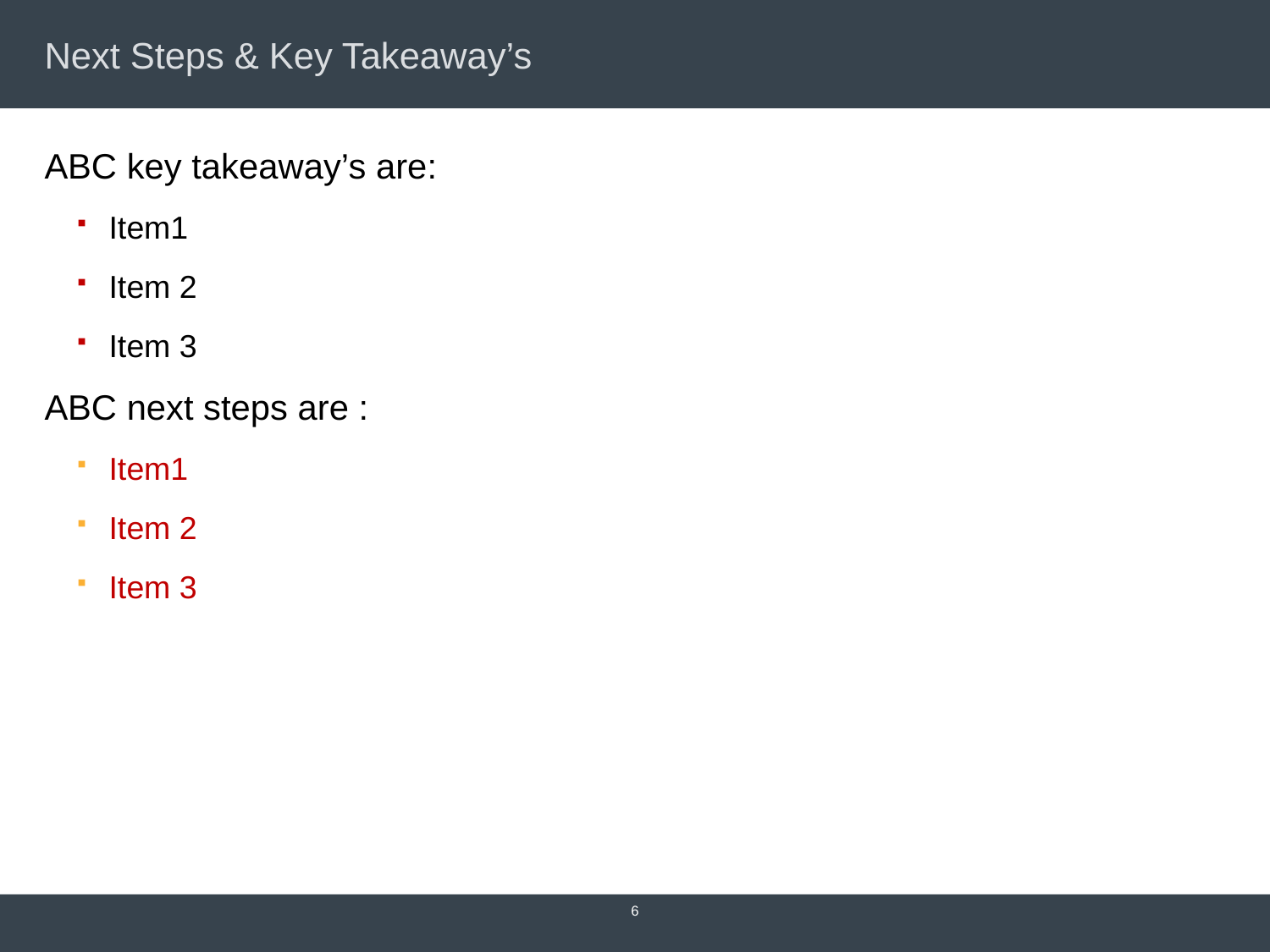

# Next Steps & Key Takeaway’s
ABC key takeaway’s are:
Item1
Item 2
Item 3
ABC next steps are :
Item1
Item 2
Item 3

6